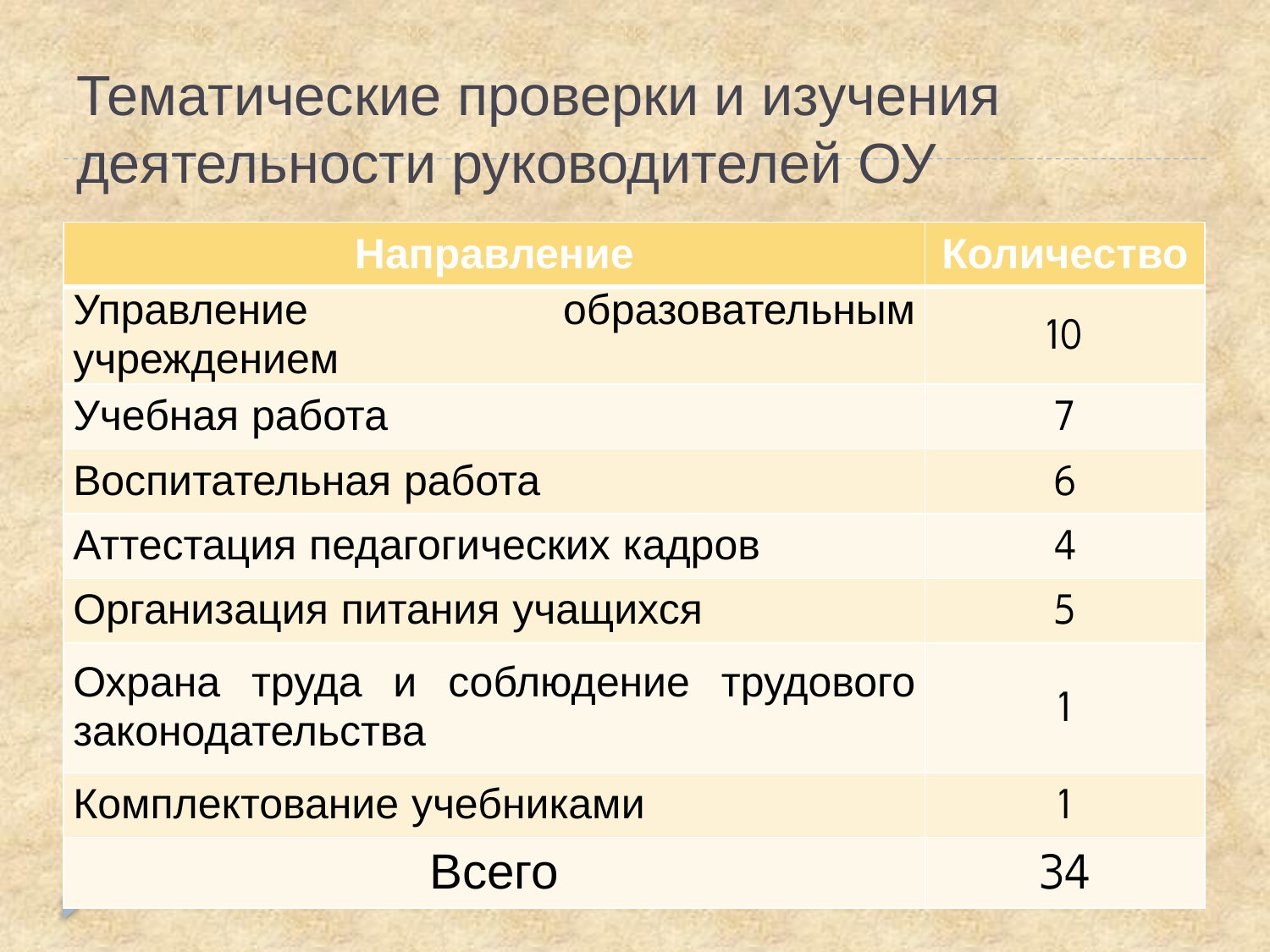

# Тематические проверки и изучения деятельности руководителей ОУ
| Направление | Количество |
| --- | --- |
| Управление образовательным учреждением | 10 |
| Учебная работа | 7 |
| Воспитательная работа | 6 |
| Аттестация педагогических кадров | 4 |
| Организация питания учащихся | 5 |
| Охрана труда и соблюдение трудового законодательства | 1 |
| Комплектование учебниками | 1 |
| Всего | 34 |